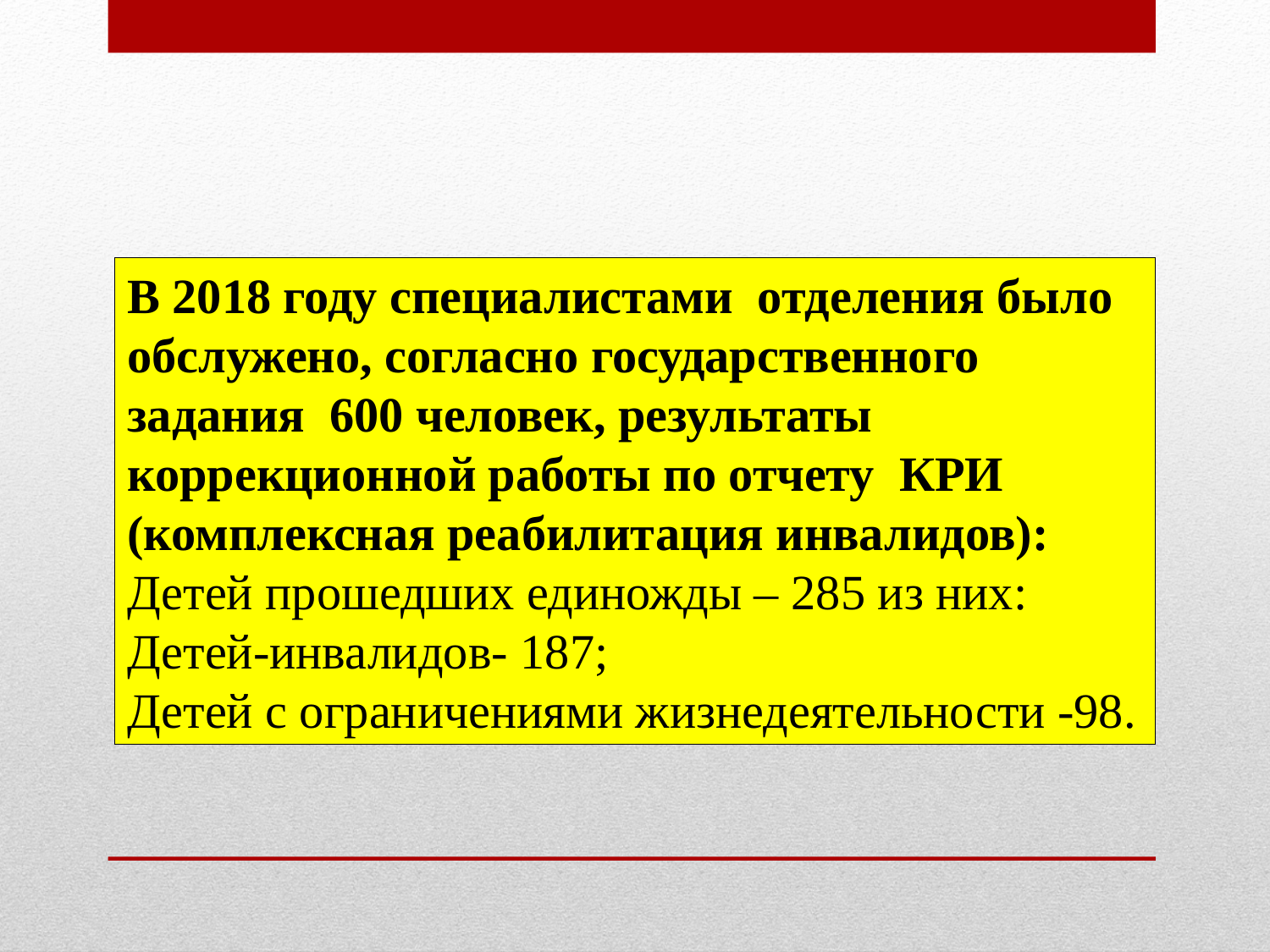

В 2018 году специалистами  отделения было обслужено, согласно государственного задания  600 человек, результаты коррекционной работы по отчету  КРИ (комплексная реабилитация инвалидов):
Детей прошедших единожды – 285 из них:
Детей-инвалидов- 187;
Детей с ограничениями жизнедеятельности -98.